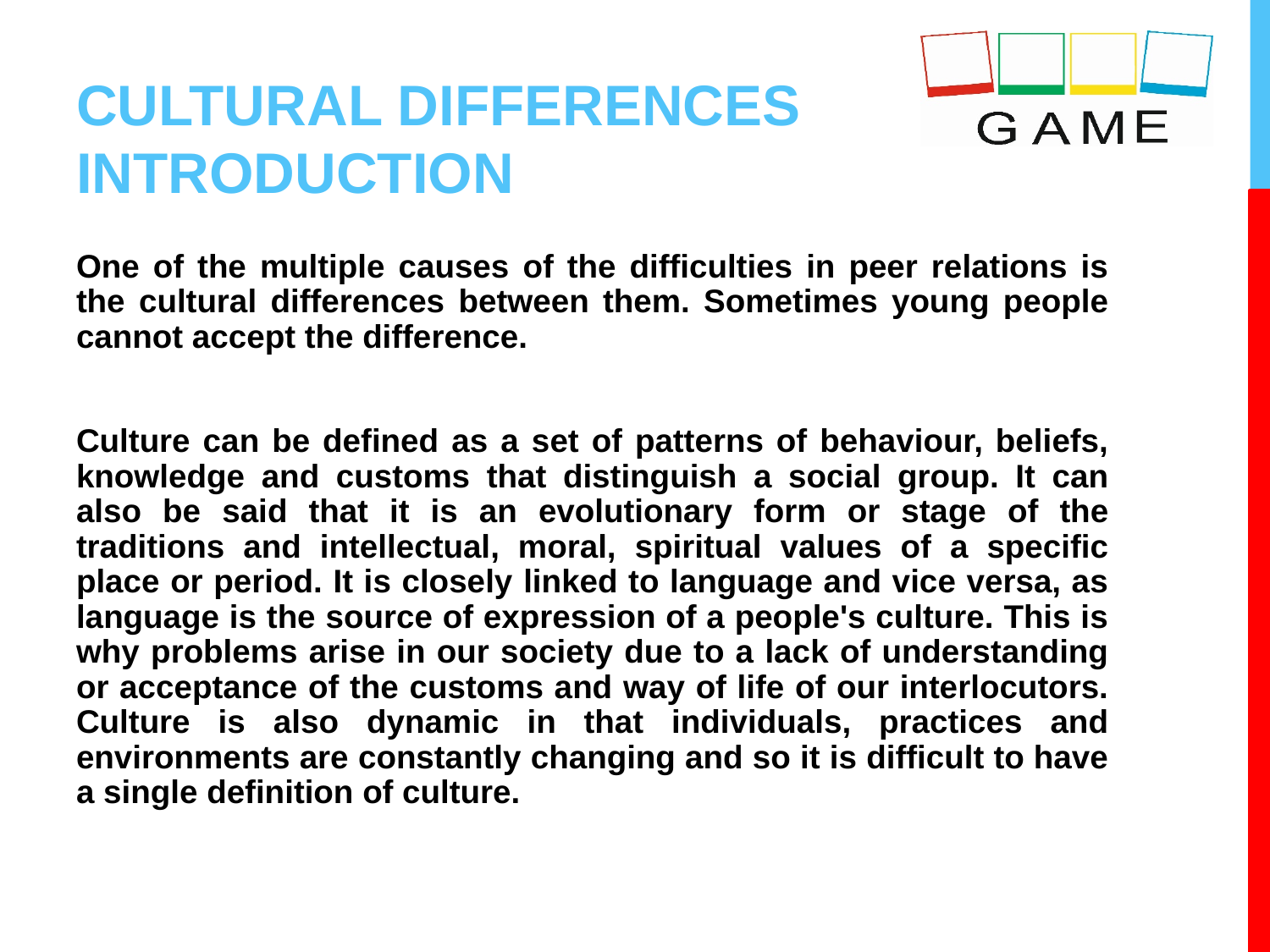

# CULTURAL DIFFERENCES INTRODUCTION
One of the multiple causes of the difficulties in peer relations is the cultural differences between them. Sometimes young people cannot accept the difference.

Culture can be defined as a set of patterns of behaviour, beliefs, knowledge and customs that distinguish a social group. It can also be said that it is an evolutionary form or stage of the traditions and intellectual, moral, spiritual values of a specific place or period. It is closely linked to language and vice versa, as language is the source of expression of a people's culture. This is why problems arise in our society due to a lack of understanding or acceptance of the customs and way of life of our interlocutors. Culture is also dynamic in that individuals, practices and environments are constantly changing and so it is difficult to have a single definition of culture.